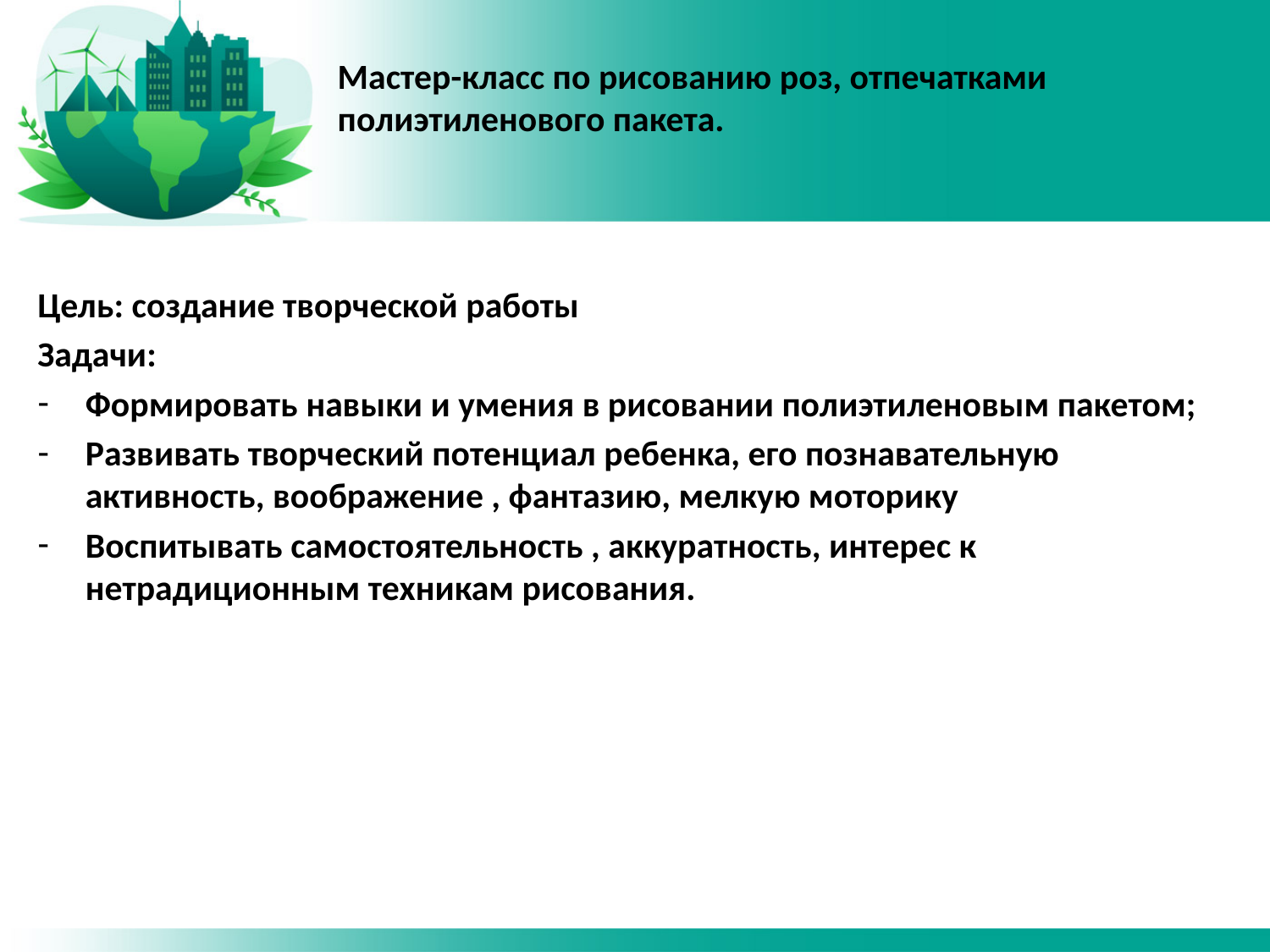

# Мастер-класс по рисованию роз, отпечатками полиэтиленового пакета.
Цель: создание творческой работы
Задачи:
Формировать навыки и умения в рисовании полиэтиленовым пакетом;
Развивать творческий потенциал ребенка, его познавательную активность, воображение , фантазию, мелкую моторику
Воспитывать самостоятельность , аккуратность, интерес к нетрадиционным техникам рисования.